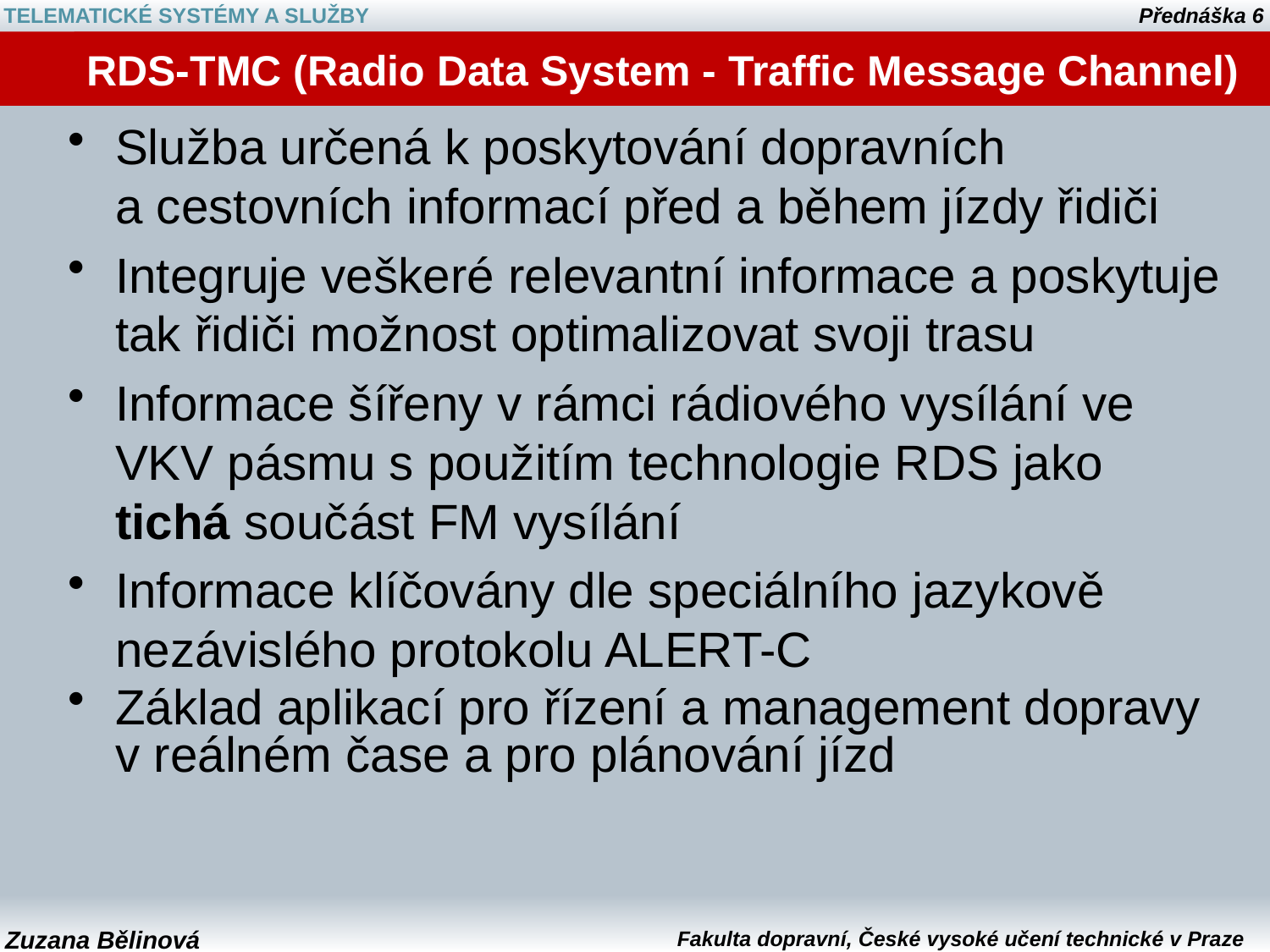

# RDS-TMC (Radio Data System - Traffic Message Channel)
Služba určená k poskytování dopravních a cestovních informací před a během jízdy řidiči
Integruje veškeré relevantní informace a poskytuje tak řidiči možnost optimalizovat svoji trasu
Informace šířeny v rámci rádiového vysílání ve VKV pásmu s použitím technologie RDS jako tichá součást FM vysílání
Informace klíčovány dle speciálního jazykově nezávislého protokolu ALERT-C
Základ aplikací pro řízení a management dopravy v reálném čase a pro plánování jízd